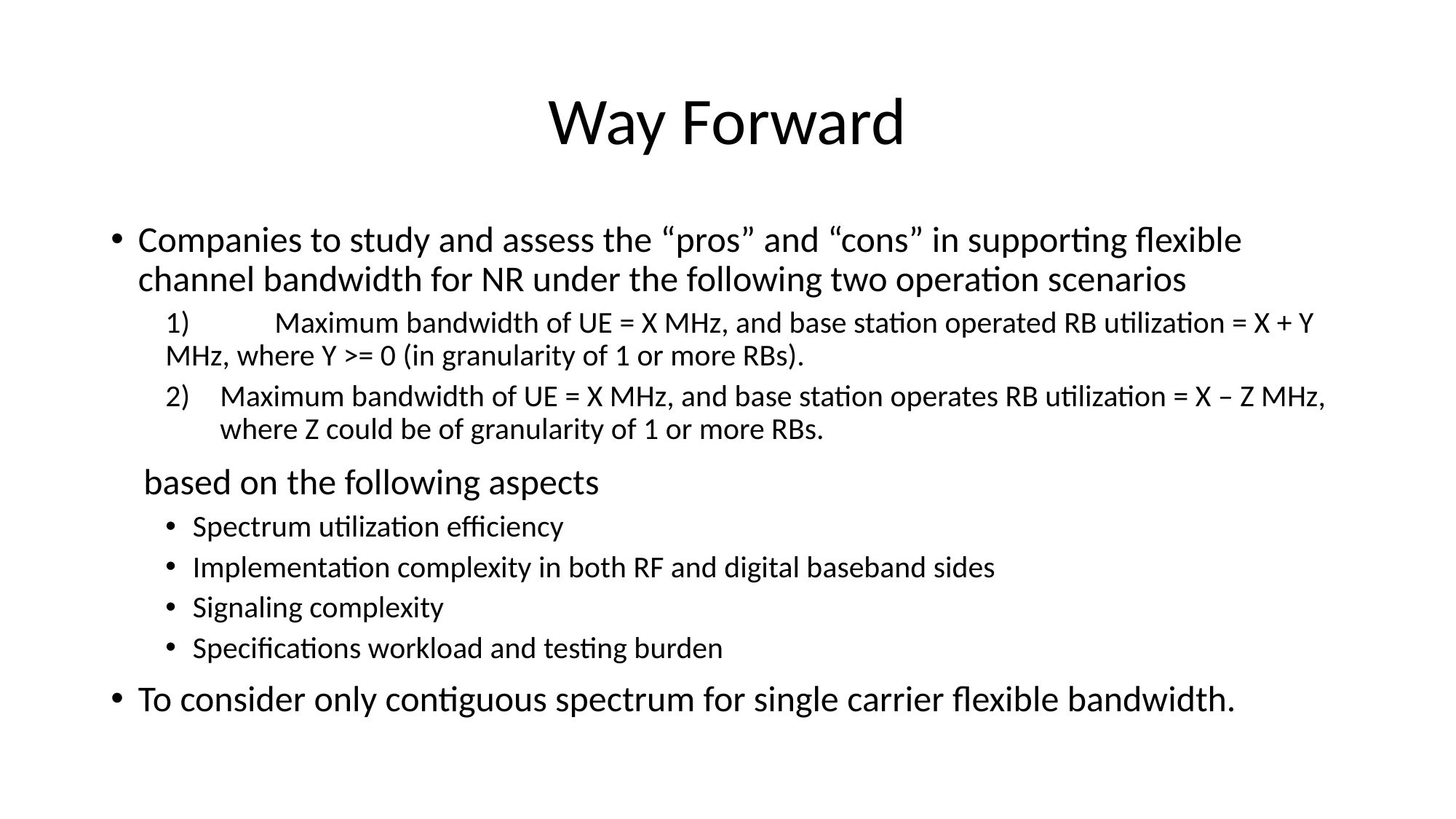

# Way Forward
Companies to study and assess the “pros” and “cons” in supporting flexible channel bandwidth for NR under the following two operation scenarios
1)	Maximum bandwidth of UE = X MHz, and base station operated RB utilization = X + Y MHz, where Y >= 0 (in granularity of 1 or more RBs).
Maximum bandwidth of UE = X MHz, and base station operates RB utilization = X – Z MHz, where Z could be of granularity of 1 or more RBs.
    based on the following aspects
Spectrum utilization efficiency
Implementation complexity in both RF and digital baseband sides
Signaling complexity
Specifications workload and testing burden
To consider only contiguous spectrum for single carrier flexible bandwidth.